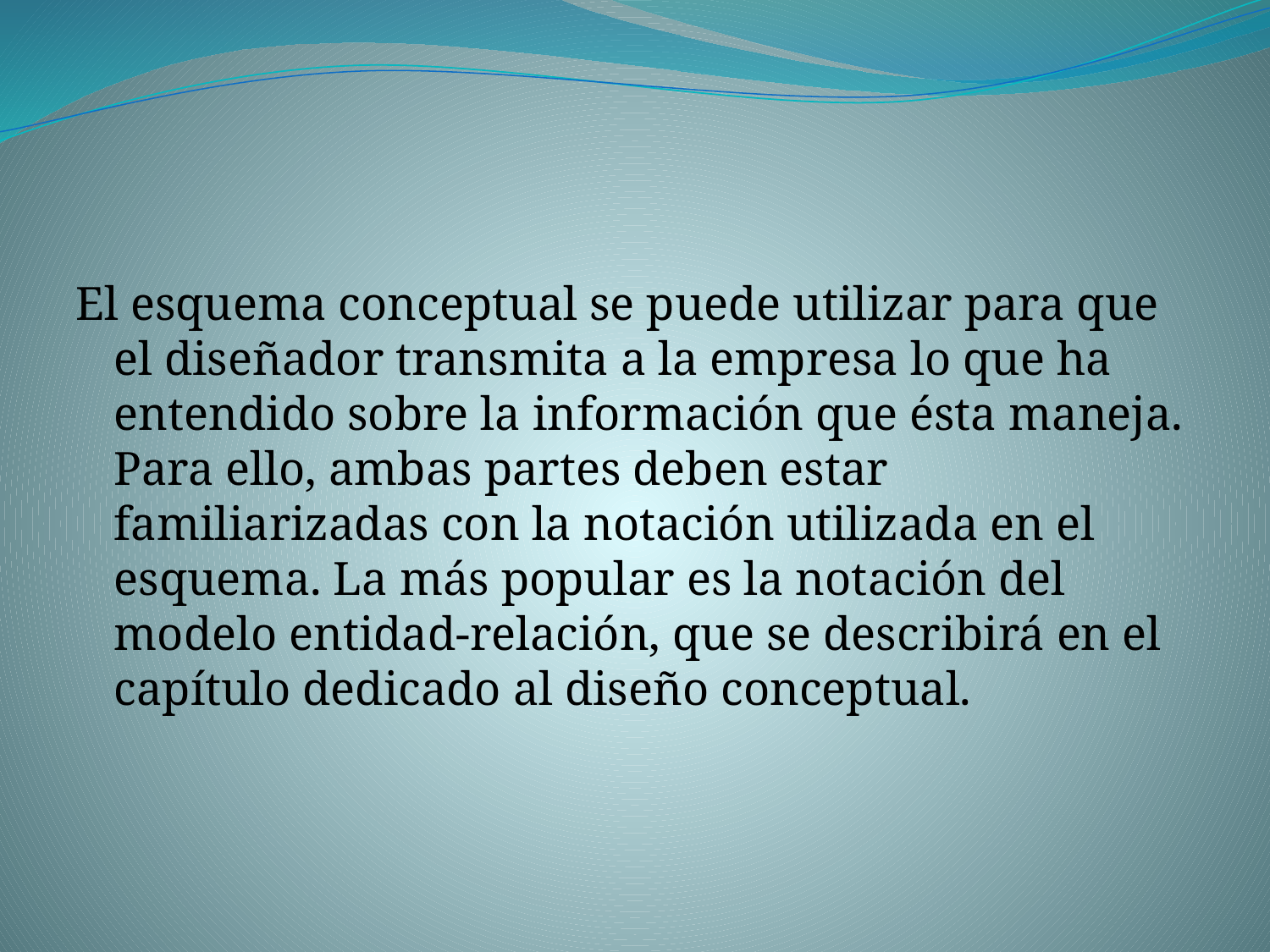

#
El esquema conceptual se puede utilizar para que el diseñador transmita a la empresa lo que ha entendido sobre la información que ésta maneja. Para ello, ambas partes deben estar familiarizadas con la notación utilizada en el esquema. La más popular es la notación del modelo entidad-relación, que se describirá en el capítulo dedicado al diseño conceptual.